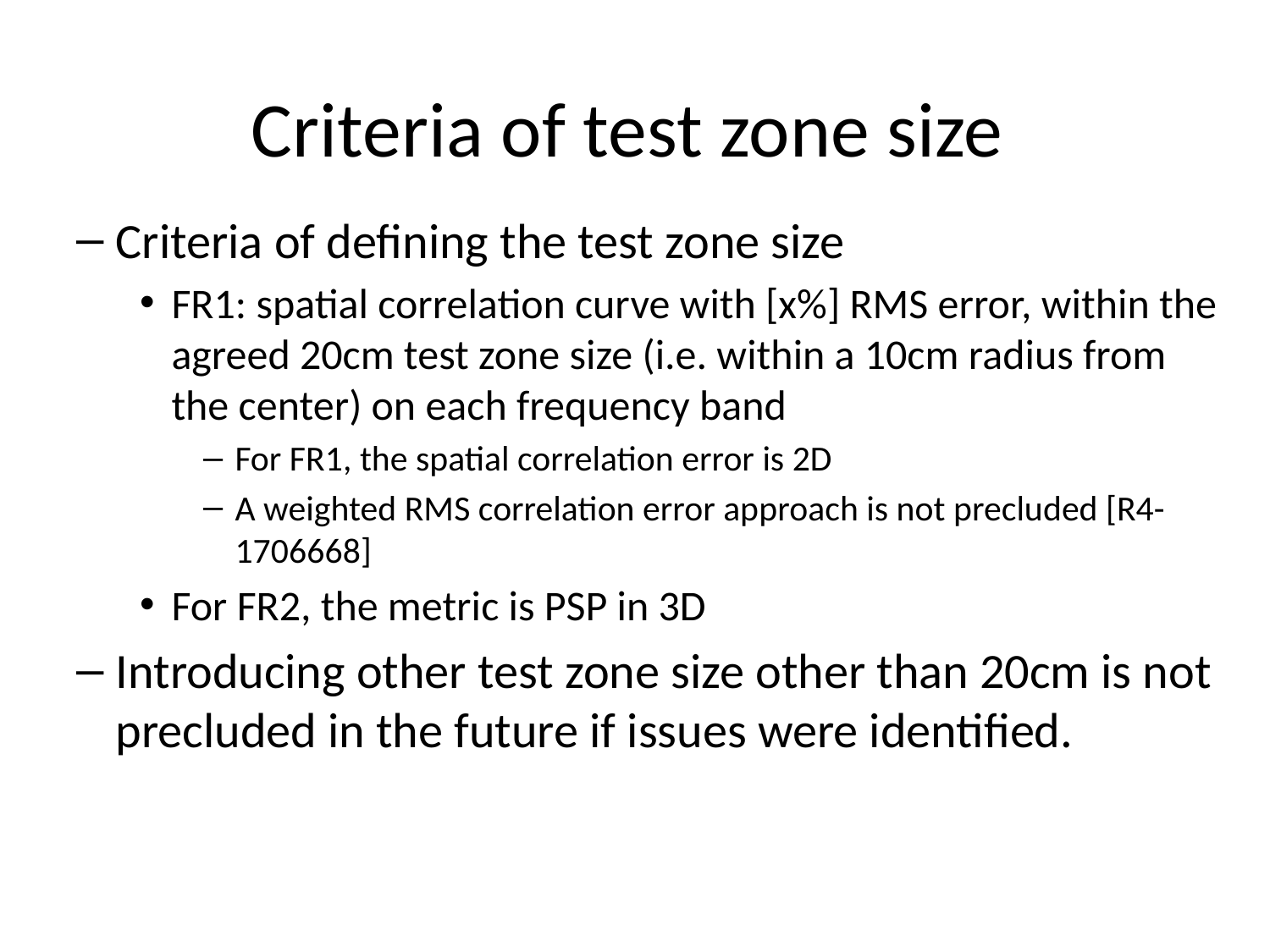

# Criteria of test zone size
Criteria of defining the test zone size
FR1: spatial correlation curve with [x%] RMS error, within the agreed 20cm test zone size (i.e. within a 10cm radius from the center) on each frequency band
For FR1, the spatial correlation error is 2D
A weighted RMS correlation error approach is not precluded [R4-1706668]
For FR2, the metric is PSP in 3D
Introducing other test zone size other than 20cm is not precluded in the future if issues were identified.